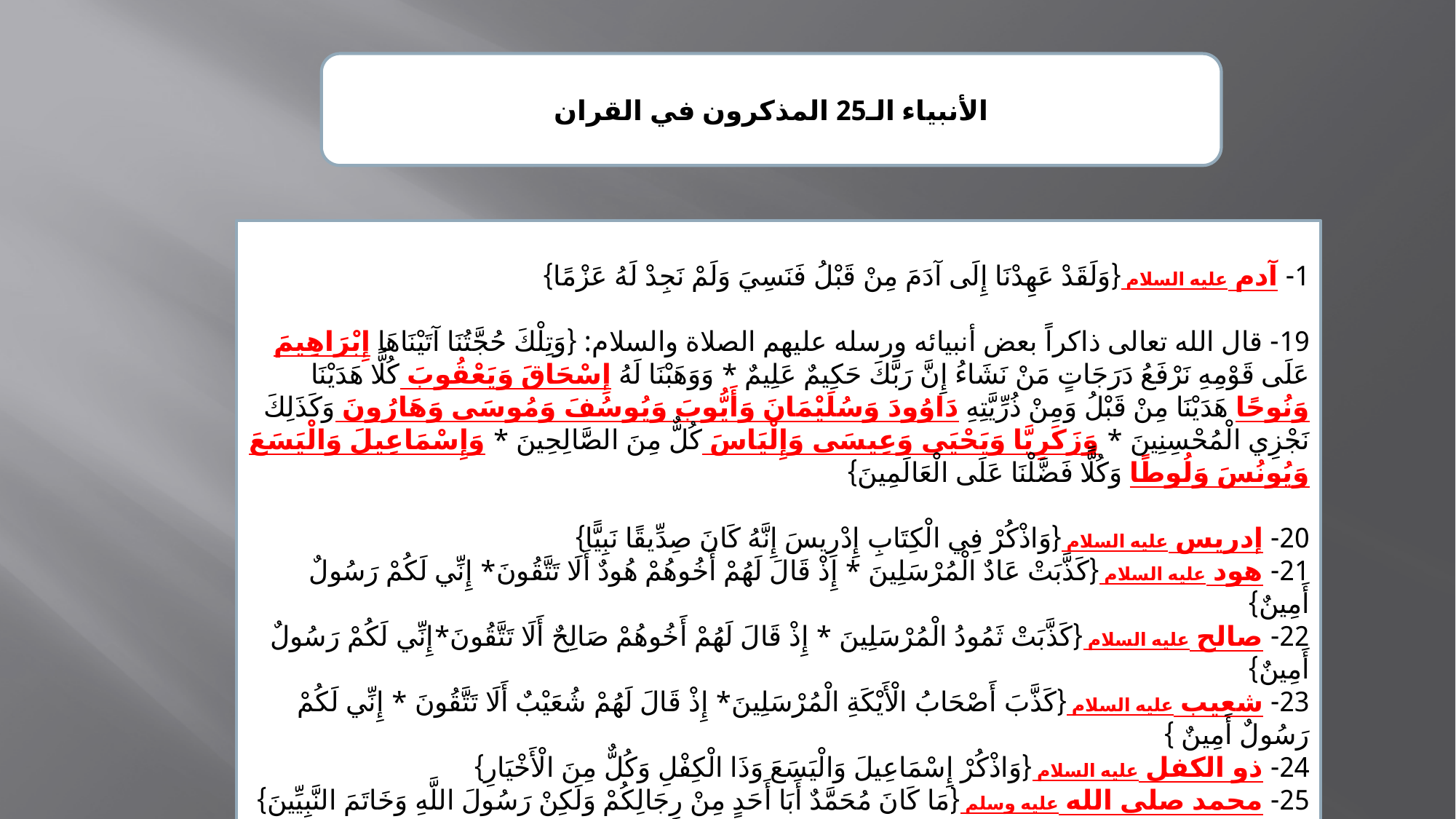

الأنبياء الـ25 المذكرون في القران

1- آدم عليه السلام {وَلَقَدْ عَهِدْنَا إِلَى آدَمَ مِنْ قَبْلُ فَنَسِيَ وَلَمْ نَجِدْ لَهُ عَزْمًا}
19- قال الله تعالى ذاكراً بعض أنبيائه ورسله عليهم الصلاة والسلام: {وَتِلْكَ حُجَّتُنَا آتَيْنَاهَا إِبْرَاهِيمَ عَلَى قَوْمِهِ نَرْفَعُ دَرَجَاتٍ مَنْ نَشَاءُ إِنَّ رَبَّكَ حَكِيمٌ عَلِيمٌ * وَوَهَبْنَا لَهُ إِسْحَاقَ وَيَعْقُوبَ كُلًّا هَدَيْنَا وَنُوحًا هَدَيْنَا مِنْ قَبْلُ وَمِنْ ذُرِّيَّتِهِ دَاوُودَ وَسُلَيْمَانَ وَأَيُّوبَ وَيُوسُفَ وَمُوسَى وَهَارُونَ وَكَذَلِكَ نَجْزِي الْمُحْسِنِينَ * وَزَكَرِيَّا وَيَحْيَى وَعِيسَى وَإِلْيَاسَ كُلٌّ مِنَ الصَّالِحِينَ * وَإِسْمَاعِيلَ وَالْيَسَعَ وَيُونُسَ وَلُوطًا وَكُلًّا فَضَّلْنَا عَلَى الْعَالَمِينَ}
20- إدريس عليه السلام {وَاذْكُرْ فِي الْكِتَابِ إِدْرِيسَ إِنَّهُ كَانَ صِدِّيقًا نَبِيًّا}
21- هود عليه السلام {كَذَّبَتْ عَادٌ الْمُرْسَلِينَ * إِذْ قَالَ لَهُمْ أَخُوهُمْ هُودٌ أَلَا تَتَّقُونَ* إِنِّي لَكُمْ رَسُولٌ أَمِينٌ}
22- صالح عليه السلام {كَذَّبَتْ ثَمُودُ الْمُرْسَلِينَ * إِذْ قَالَ لَهُمْ أَخُوهُمْ صَالِحٌ أَلَا تَتَّقُونَ*إِنِّي لَكُمْ رَسُولٌ أَمِينٌ}
23- شعيب عليه السلام {كَذَّبَ أَصْحَابُ الْأَيْكَةِ الْمُرْسَلِينَ* إِذْ قَالَ لَهُمْ شُعَيْبٌ أَلَا تَتَّقُونَ * إِنِّي لَكُمْ رَسُولٌ أَمِينٌ }
24- ذو الكفل عليه السلام {وَاذْكُرْ إِسْمَاعِيلَ وَالْيَسَعَ وَذَا الْكِفْلِ وَكُلٌّ مِنَ الْأَخْيَارِ}
25- محمد صلى الله عليه وسلم {مَا كَانَ مُحَمَّدٌ أَبَا أَحَدٍ مِنْ رِجَالِكُمْ وَلَكِنْ رَسُولَ اللَّهِ وَخَاتَمَ النَّبِيِّينَ}